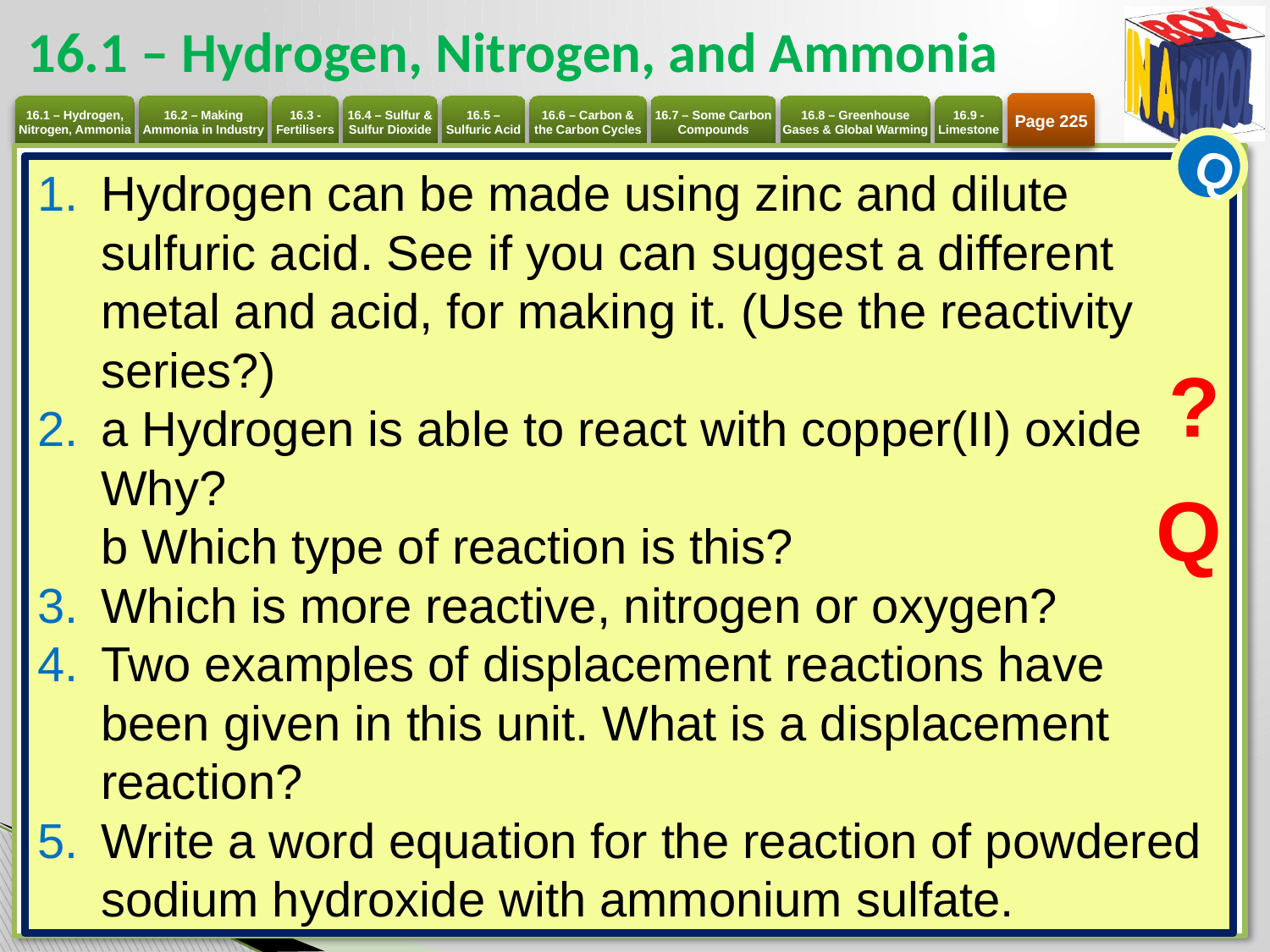

# 16.1 – Hydrogen, Nitrogen, and Ammonia
Page 225
Q
Hydrogen can be made using zinc and dilute sulfuric acid. See if you can suggest a different metal and acid, for making it. (Use the reactivity series?)
a Hydrogen is able to react with copper(II) oxide Why?
b Which type of reaction is this?
Which is more reactive, nitrogen or oxygen?
Two examples of displacement reactions have been given in this unit. What is a displacement reaction?
Write a word equation for the reaction of powdered sodium hydroxide with ammonium sulfate.
?
Q